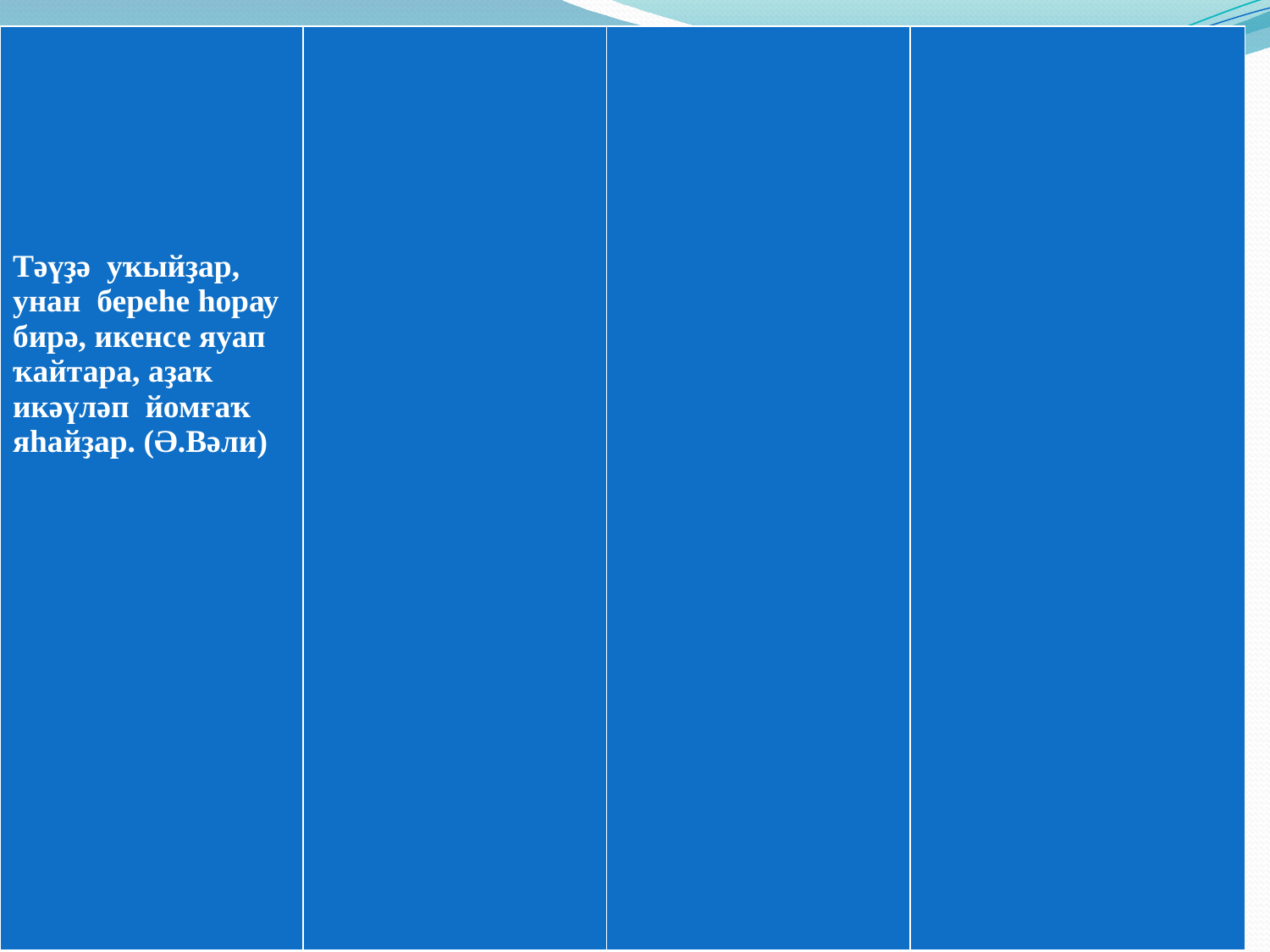

| Тәүҙә уҡыйҙар, унан береһе һорау бирә, икенсе яуап ҡайтара, аҙаҡ икәүләп йомғаҡ яһайҙар. (Ә.Вәли) |  |  |  |
| --- | --- | --- | --- |
#